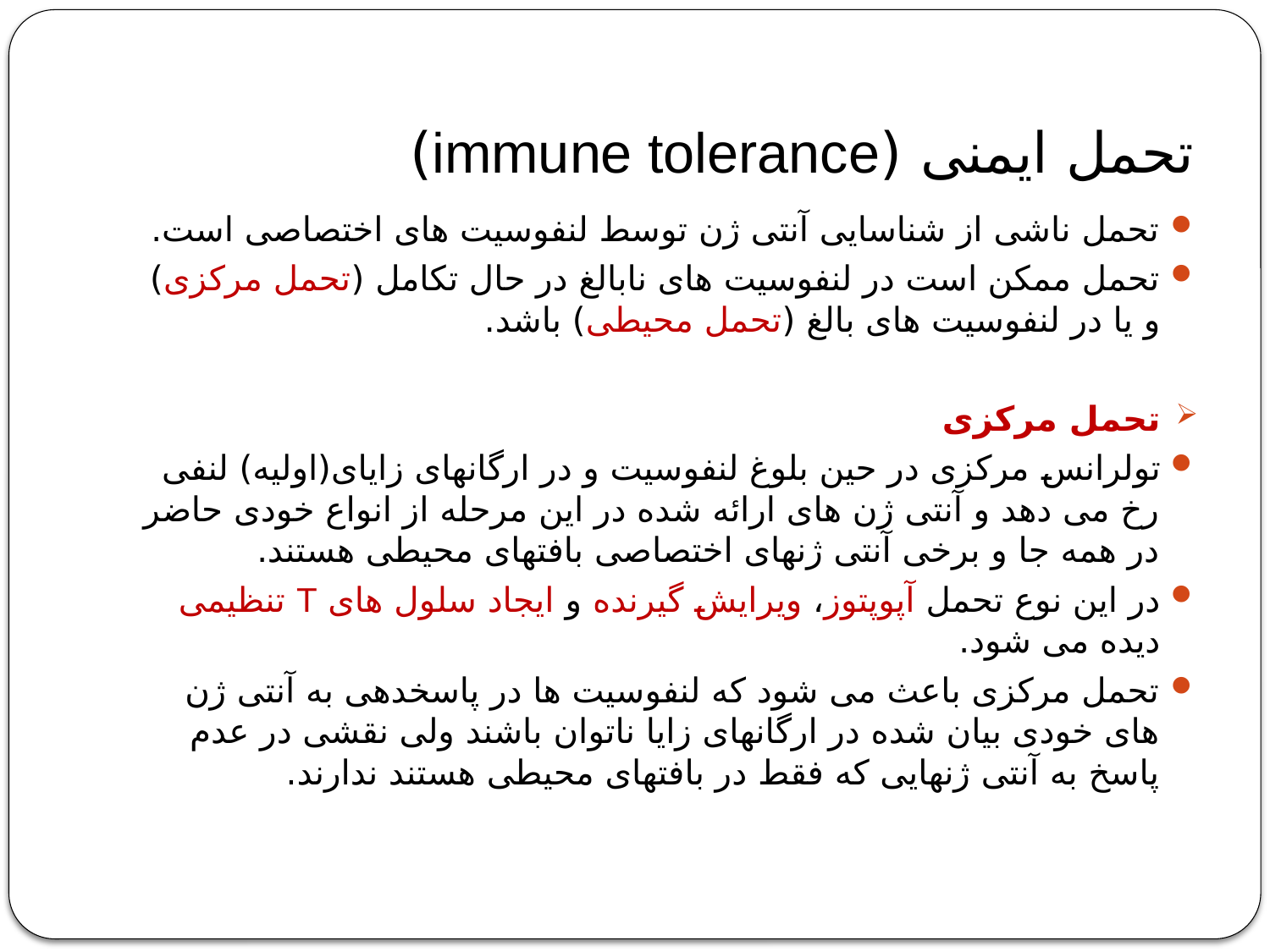

# تحمل ایمنی (immune tolerance)
تحمل ناشی از شناسایی آنتی ژن توسط لنفوسیت های اختصاصی است.
تحمل ممکن است در لنفوسیت های نابالغ در حال تکامل (تحمل مرکزی) و یا در لنفوسیت های بالغ (تحمل محیطی) باشد.

تحمل مرکزی
تولرانس مرکزی در حین بلوغ لنفوسیت و در ارگانهای زایای(اولیه) لنفی رخ می دهد و آنتی ژن های ارائه شده در این مرحله از انواع خودی حاضر در همه جا و برخی آنتی ژنهای اختصاصی بافتهای محیطی هستند.
در این نوع تحمل آپوپتوز، ویرایش گیرنده و ایجاد سلول های T تنظیمی دیده می شود.
تحمل مرکزی باعث می شود که لنفوسیت ها در پاسخدهی به آنتی ژن های خودی بیان شده در ارگانهای زایا ناتوان باشند ولی نقشی در عدم پاسخ به آنتی ژنهایی که فقط در بافتهای محیطی هستند ندارند.